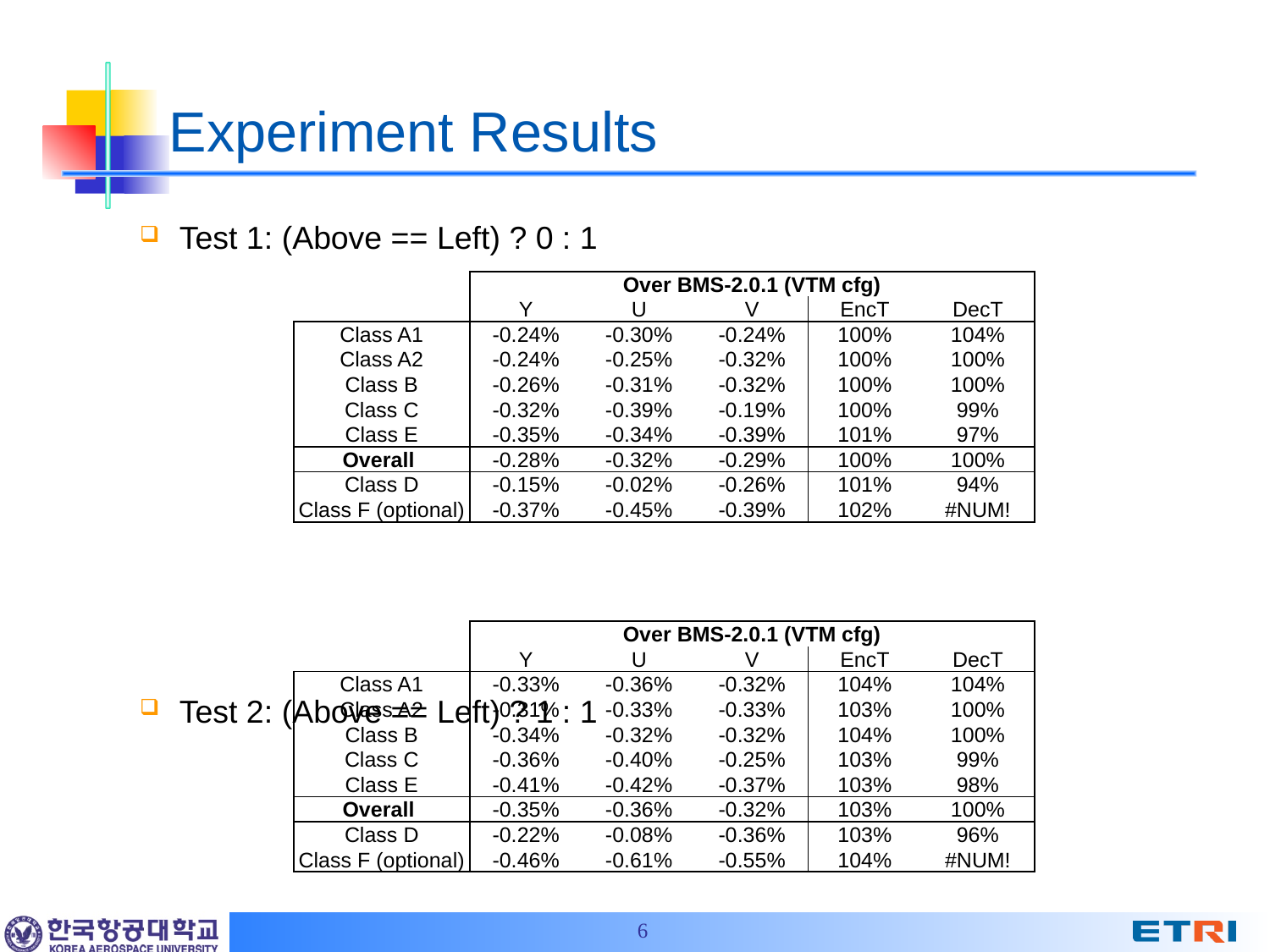

# Experiment Results
Test 1: (Above == Left) ? 0 : 1

Test 2: (Above == Left) ? 1 : 1
|  | Over BMS-2.0.1 (VTM cfg) |  |  |  |  |
| --- | --- | --- | --- | --- | --- |
|  | Y | U | V | EncT | DecT |
| Class A1 | -0.24% | -0.30% | -0.24% | 100% | 104% |
| Class A2 | -0.24% | -0.25% | -0.32% | 100% | 100% |
| Class B | -0.26% | -0.31% | -0.32% | 100% | 100% |
| Class C | -0.32% | -0.39% | -0.19% | 100% | 99% |
| Class E | -0.35% | -0.34% | -0.39% | 101% | 97% |
| Overall | -0.28% | -0.32% | -0.29% | 100% | 100% |
| Class D | -0.15% | -0.02% | -0.26% | 101% | 94% |
| Class F (optional) | -0.37% | -0.45% | -0.39% | 102% | #NUM! |
|  | Over BMS-2.0.1 (VTM cfg) |  |  |  |  |
| --- | --- | --- | --- | --- | --- |
|  | Y | U | V | EncT | DecT |
| Class A1 | -0.33% | -0.36% | -0.32% | 104% | 104% |
| Class A2 | -0.31% | -0.33% | -0.33% | 103% | 100% |
| Class B | -0.34% | -0.32% | -0.32% | 104% | 100% |
| Class C | -0.36% | -0.40% | -0.25% | 103% | 99% |
| Class E | -0.41% | -0.42% | -0.37% | 103% | 98% |
| Overall | -0.35% | -0.36% | -0.32% | 103% | 100% |
| Class D | -0.22% | -0.08% | -0.36% | 103% | 96% |
| Class F (optional) | -0.46% | -0.61% | -0.55% | 104% | #NUM! |